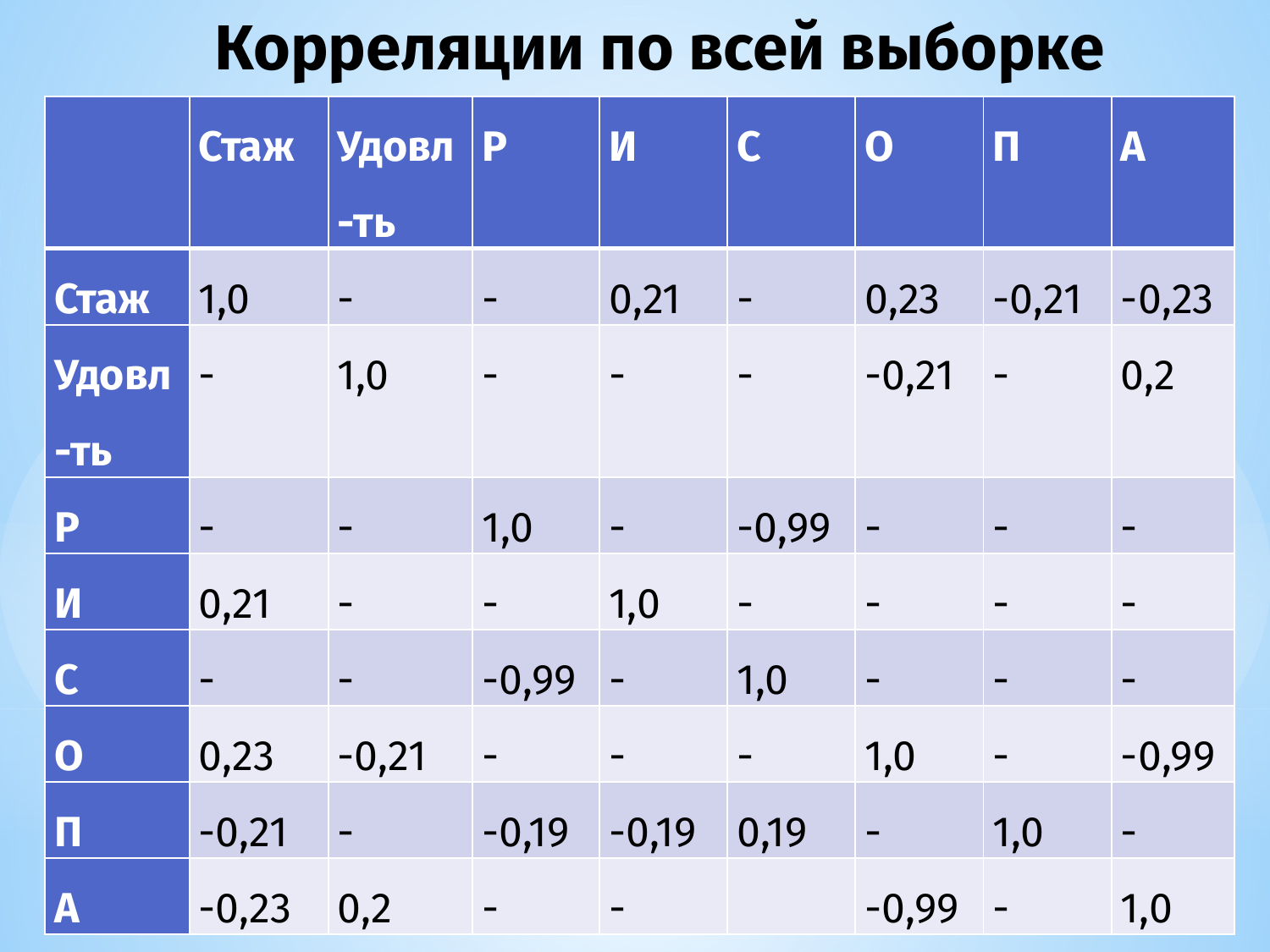

# Корреляции по всей выборке
|  | Стаж | Удовл-ть | Р | И | С | О | П | А |
| --- | --- | --- | --- | --- | --- | --- | --- | --- |
| Стаж | 1,0 | - | - | 0,21 | - | 0,23 | -0,21 | -0,23 |
| Удовл-ть | - | 1,0 | - | - | - | -0,21 | - | 0,2 |
| Р | - | - | 1,0 | - | -0,99 | - | - | - |
| И | 0,21 | - | - | 1,0 | - | - | - | - |
| С | - | - | -0,99 | - | 1,0 | - | - | - |
| О | 0,23 | -0,21 | - | - | - | 1,0 | - | -0,99 |
| П | -0,21 | - | -0,19 | -0,19 | 0,19 | - | 1,0 | - |
| А | -0,23 | 0,2 | - | - |  | -0,99 | - | 1,0 |